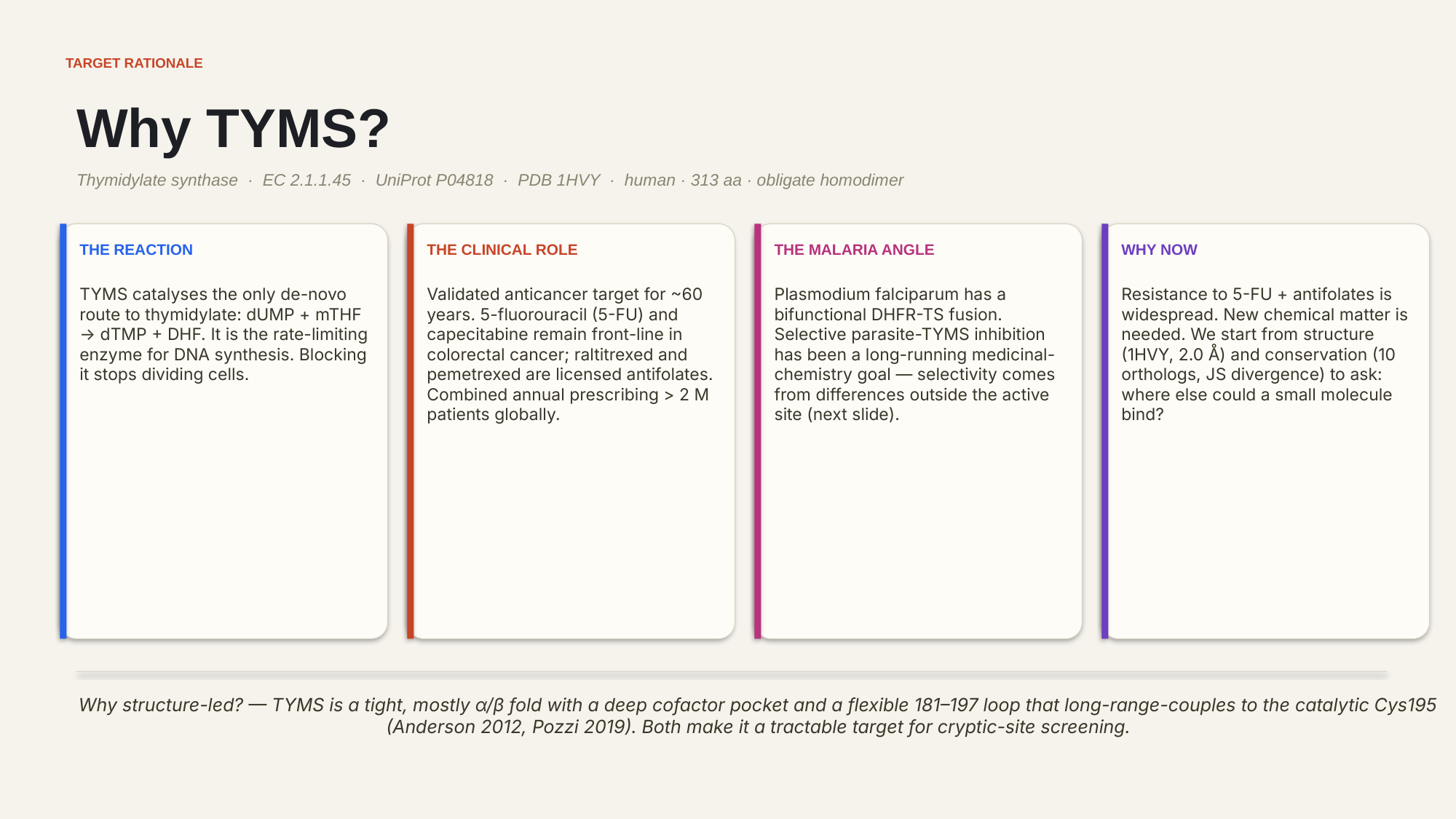

TARGET RATIONALE
Why TYMS?
Thymidylate synthase  ·  EC 2.1.1.45  ·  UniProt P04818  ·  PDB 1HVY  ·  human · 313 aa · obligate homodimer

THE REACTION
THE CLINICAL ROLE
THE MALARIA ANGLE
WHY NOW
TYMS catalyses the only de-novo route to thymidylate: dUMP + mTHF → dTMP + DHF. It is the rate-limiting enzyme for DNA synthesis. Blocking it stops dividing cells.
Validated anticancer target for ~60 years. 5-fluorouracil (5-FU) and capecitabine remain front-line in colorectal cancer; raltitrexed and pemetrexed are licensed antifolates. Combined annual prescribing > 2 M patients globally.
Plasmodium falciparum has a bifunctional DHFR-TS fusion. Selective parasite-TYMS inhibition has been a long-running medicinal-chemistry goal — selectivity comes from differences outside the active site (next slide).
Resistance to 5-FU + antifolates is widespread. New chemical matter is needed. We start from structure (1HVY, 2.0 Å) and conservation (10 orthologs, JS divergence) to ask: where else could a small molecule bind?
Why structure-led? — TYMS is a tight, mostly α/β fold with a deep cofactor pocket and a flexible 181–197 loop that long-range-couples to the catalytic Cys195 (Anderson 2012, Pozzi 2019). Both make it a tractable target for cryptic-site screening.